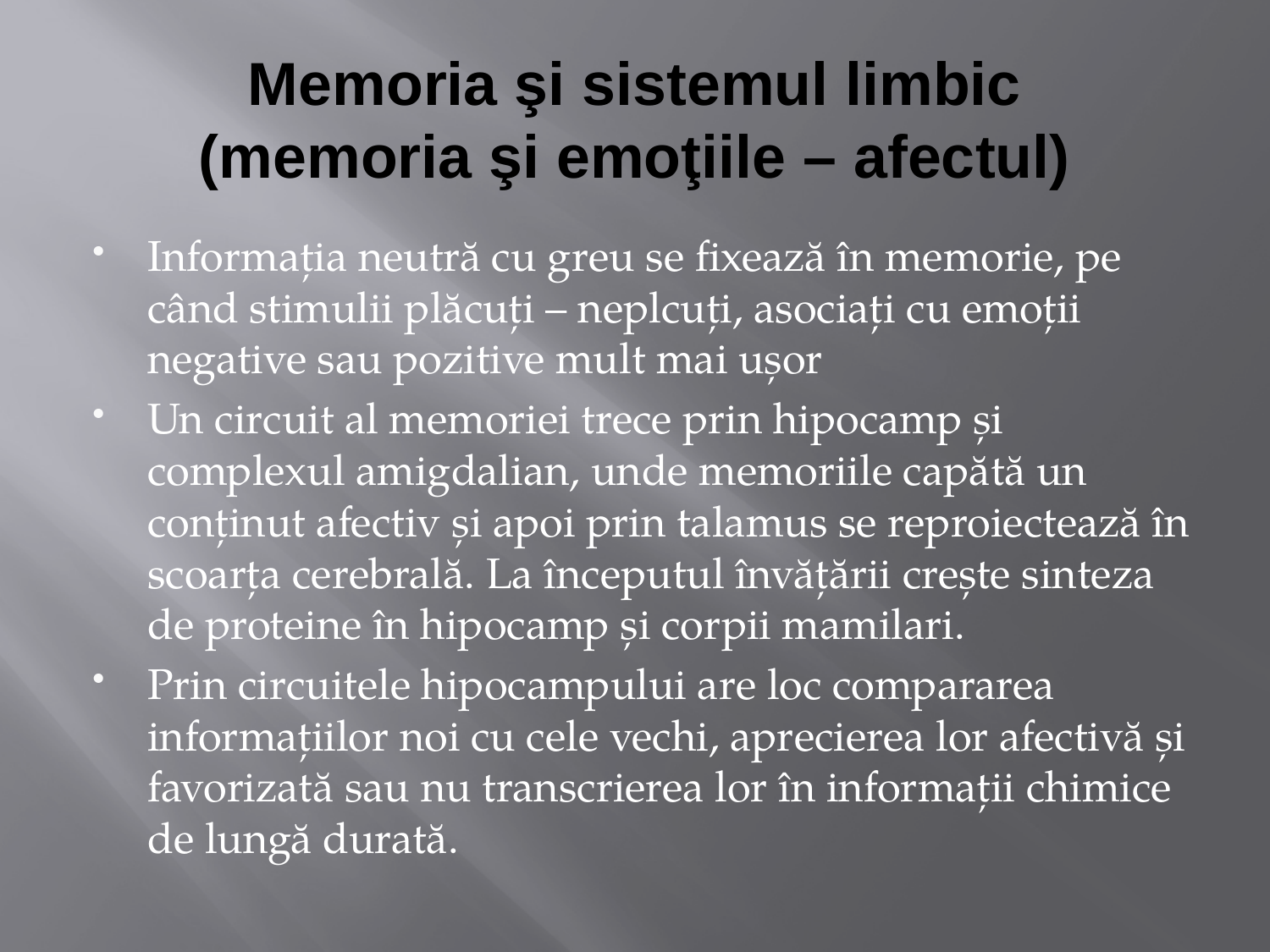

# Memoria şi sistemul limbic (memoria şi emoţiile – afectul)
Informaţia neutră cu greu se fixează în memorie, pe când stimulii plăcuţi – neplcuţi, asociaţi cu emoţii negative sau pozitive mult mai uşor
Un circuit al memoriei trece prin hipocamp şi complexul amigdalian, unde memoriile capătă un conţinut afectiv şi apoi prin talamus se reproiectează în scoarţa cerebrală. La începutul învăţării creşte sinteza de proteine în hipocamp şi corpii mamilari.
Prin circuitele hipocampului are loc compararea informaţiilor noi cu cele vechi, aprecierea lor afectivă şi favorizată sau nu transcrierea lor în informaţii chimice de lungă durată.